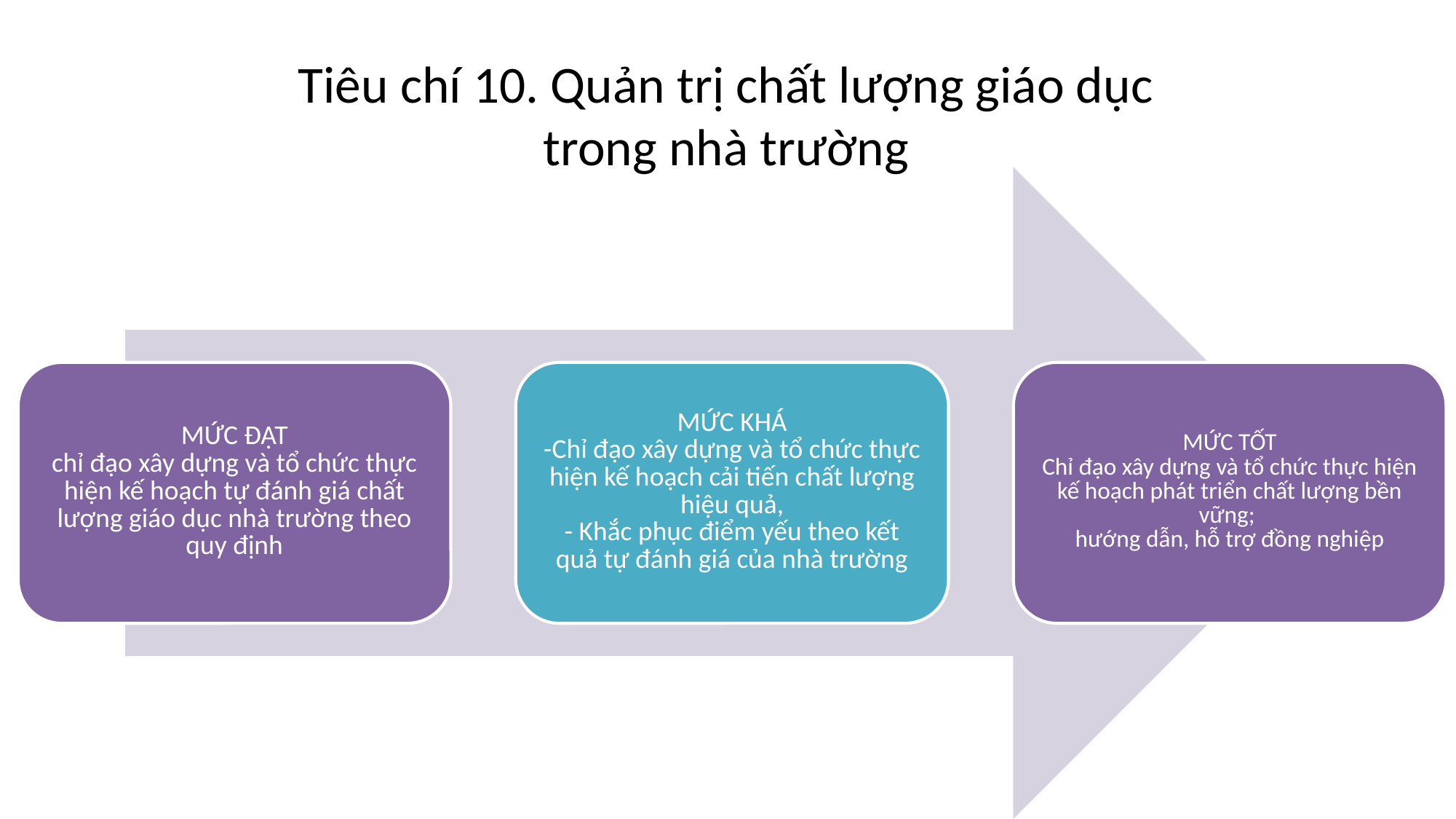

# Tiêu chí 10. Quản trị chất lượng giáo dục trong nhà trường
MỨC ĐẠT
chỉ đạo xây dựng và tổ chức thực hiện kế hoạch tự đánh giá chất lượng giáo dục nhà trường theo quy định
MỨC KHÁ
-Chỉ đạo xây dựng và tổ chức thực hiện kế hoạch cải tiến chất lượng hiệu quả,
- Khắc phục điểm yếu theo kết quả tự đánh giá của nhà trường
MỨC TỐT
Chỉ đạo xây dựng và tổ chức thực hiện kế hoạch phát triển chất lượng bền vững;
hướng dẫn, hỗ trợ đồng nghiệp